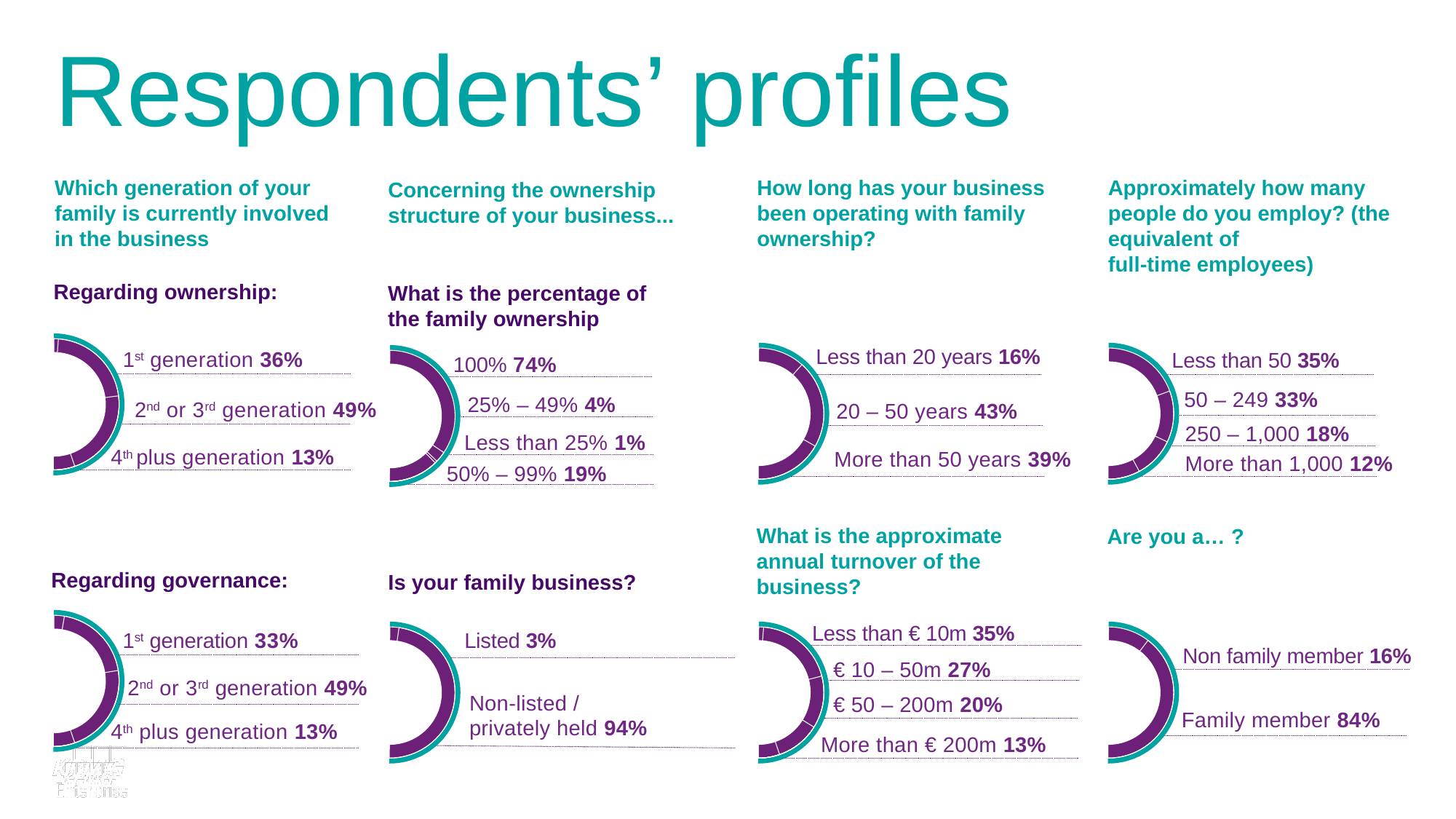

# Respondents’ profiles
Which generation of your family is currently involved in the business
How long has your business been operating with family ownership?
Approximately how many people do you employ? (the equivalent of full‑time employees)
Concerning the ownership structure of your business...
Regarding ownership:
What is the percentage of the family ownership

Less than 20 years 16%

1st generation 36%
Less than 50 35%

100% 74%

50 – 249 33%
25% – 49% 4%
2nd or 3rd generation 49%
20 – 50 years 43%
250 – 1,000 18%
Less than 25% 1%
4th plus generation 13%
More than 50 years 39%
More than 1,000 12%
50% – 99% 19%
What is the approximate annual turnover of the business?
Are you a… ?
Regarding governance:
Is your family business?

Less than € 10m 35%

Listed 3%
1st generation 33%
    Non family member 16%
€ 10 – 50m 27%
2nd or 3rd generation 49%
Non-listed /
privately held 94%
 € 50 – 200m 20%
Family member 84%
4th plus generation 13%
More than € 200m 13%